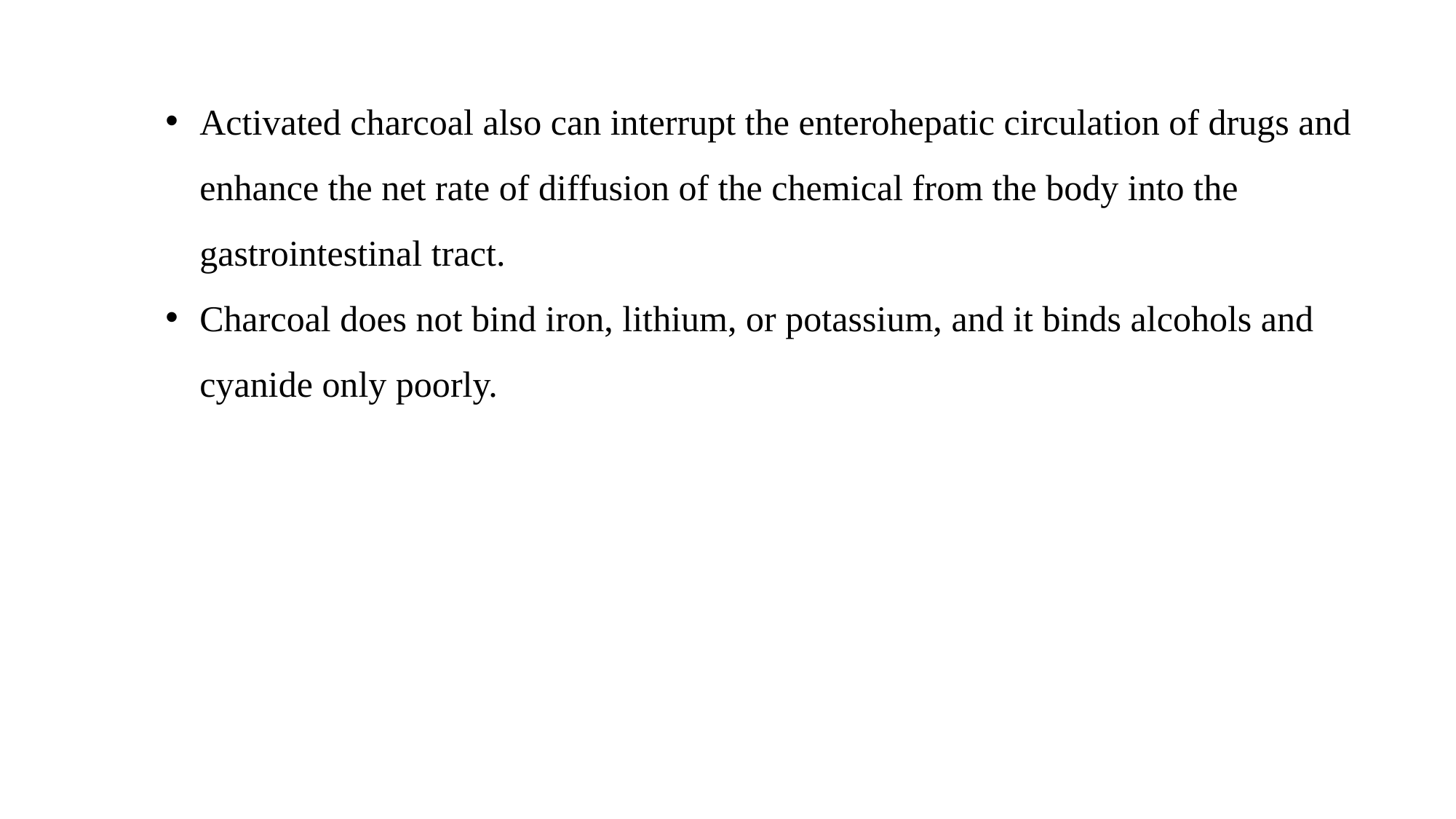

Activated charcoal also can interrupt the enterohepatic circulation of drugs and enhance the net rate of diffusion of the chemical from the body into the gastrointestinal tract.
Charcoal does not bind iron, lithium, or potassium, and it binds alcohols and cyanide only poorly.